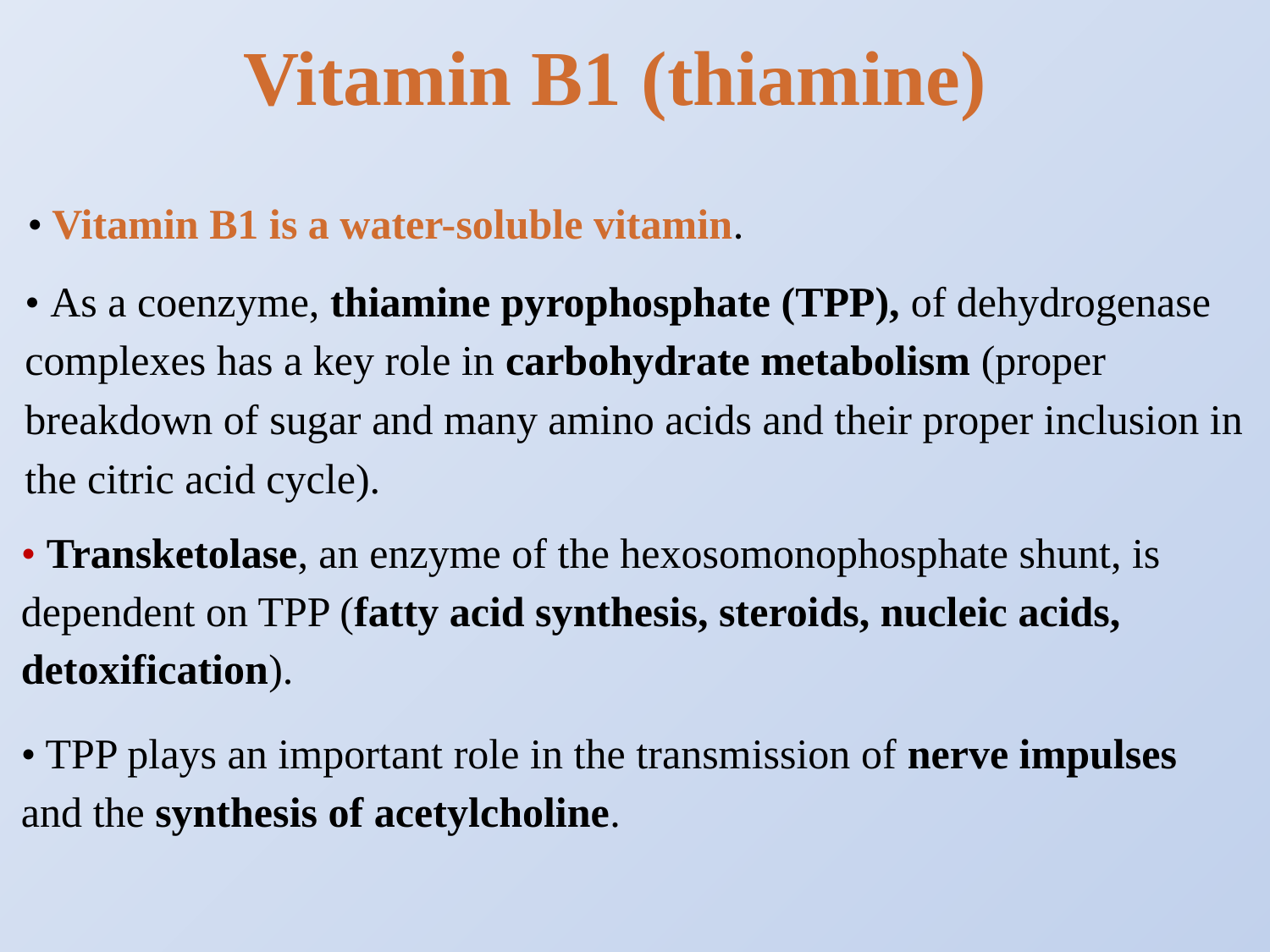

Vitamin B1 (thiamine)

• Vitamin B1 is a water-soluble vitamin.

• As a coenzyme, thiamine pyrophosphate (TPP), of dehydrogenase complexes has a key role in carbohydrate metabolism (proper breakdown of sugar and many amino acids and their proper inclusion in the citric acid cycle).
• Transketolase, an enzyme of the hexosomonophosphate shunt, is dependent on TPP (fatty acid synthesis, steroids, nucleic acids, detoxification).

• TPP plays an important role in the transmission of nerve impulses and the synthesis of acetylcholine.